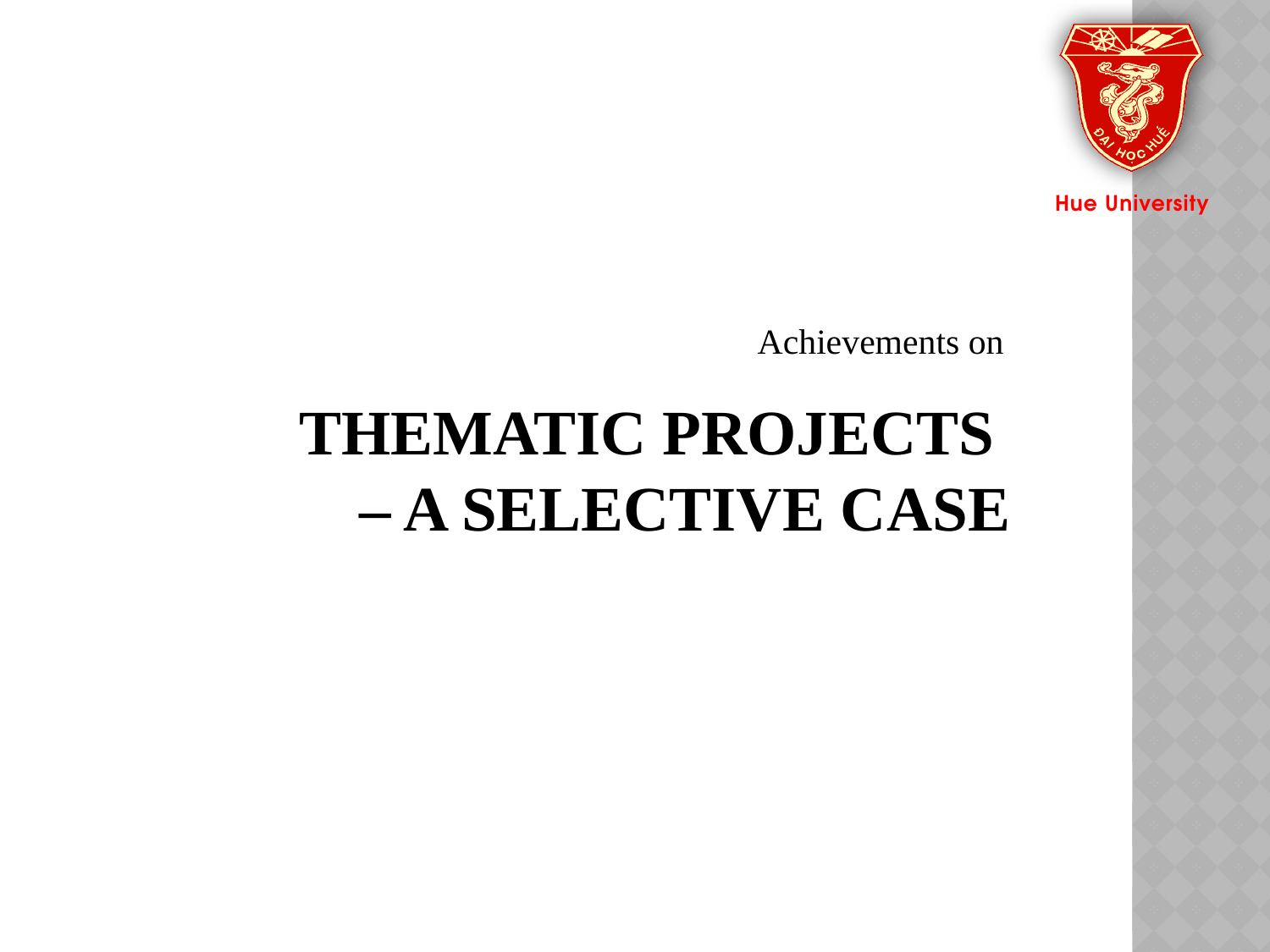

Achievements on
# Thematic projects – A Selective case